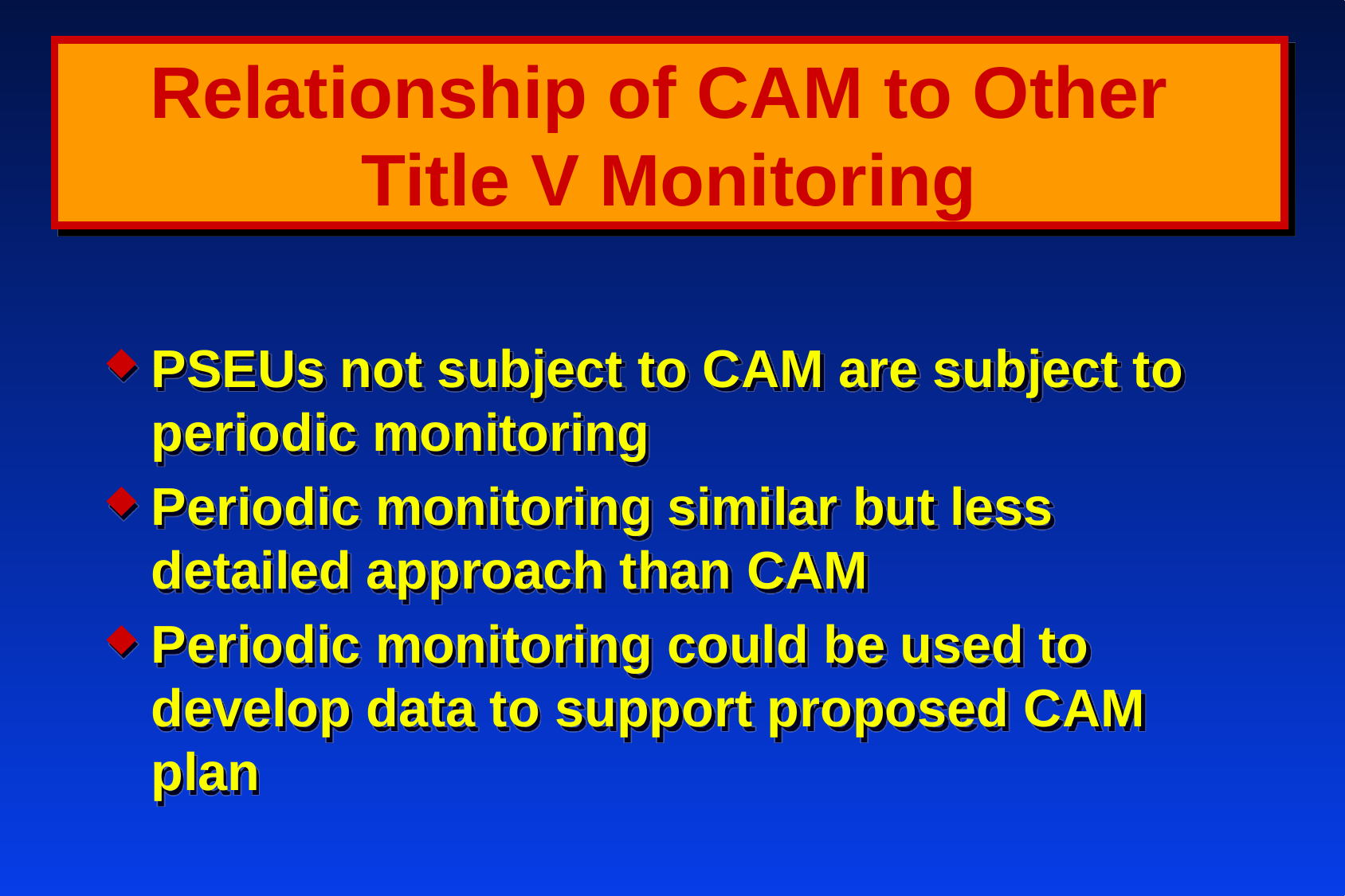

# Relationship of CAM to Other Title V Monitoring
PSEUs not subject to CAM are subject to periodic monitoring
Periodic monitoring similar but less detailed approach than CAM
Periodic monitoring could be used to develop data to support proposed CAM plan